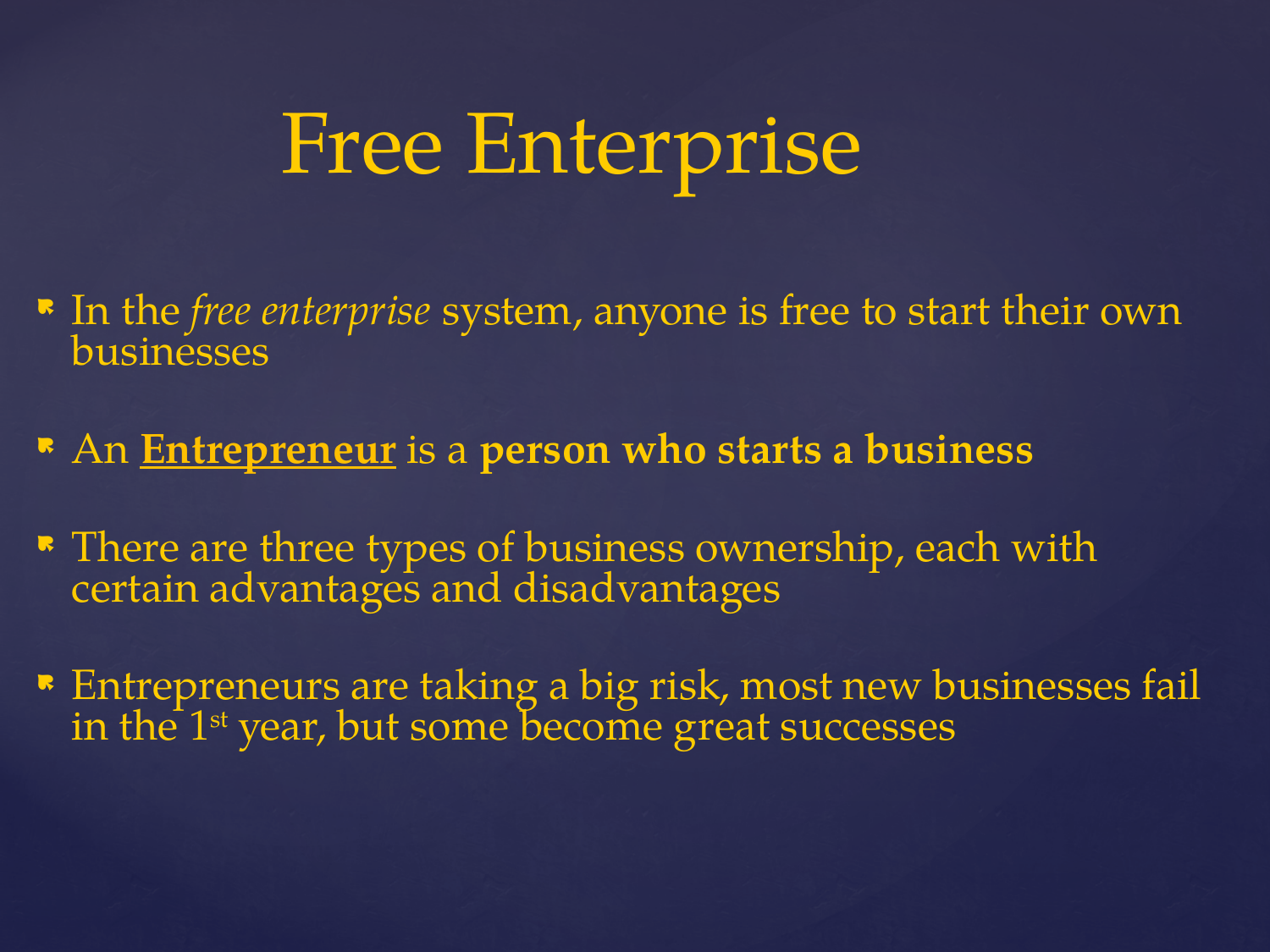

Free Enterprise
In the free enterprise system, anyone is free to start their own businesses

An Entrepreneur is a person who starts a business

There are three types of business ownership, each with certain advantages and disadvantages

Entrepreneurs are taking a big risk, most new businesses fail in the 1st year, but some become great successes